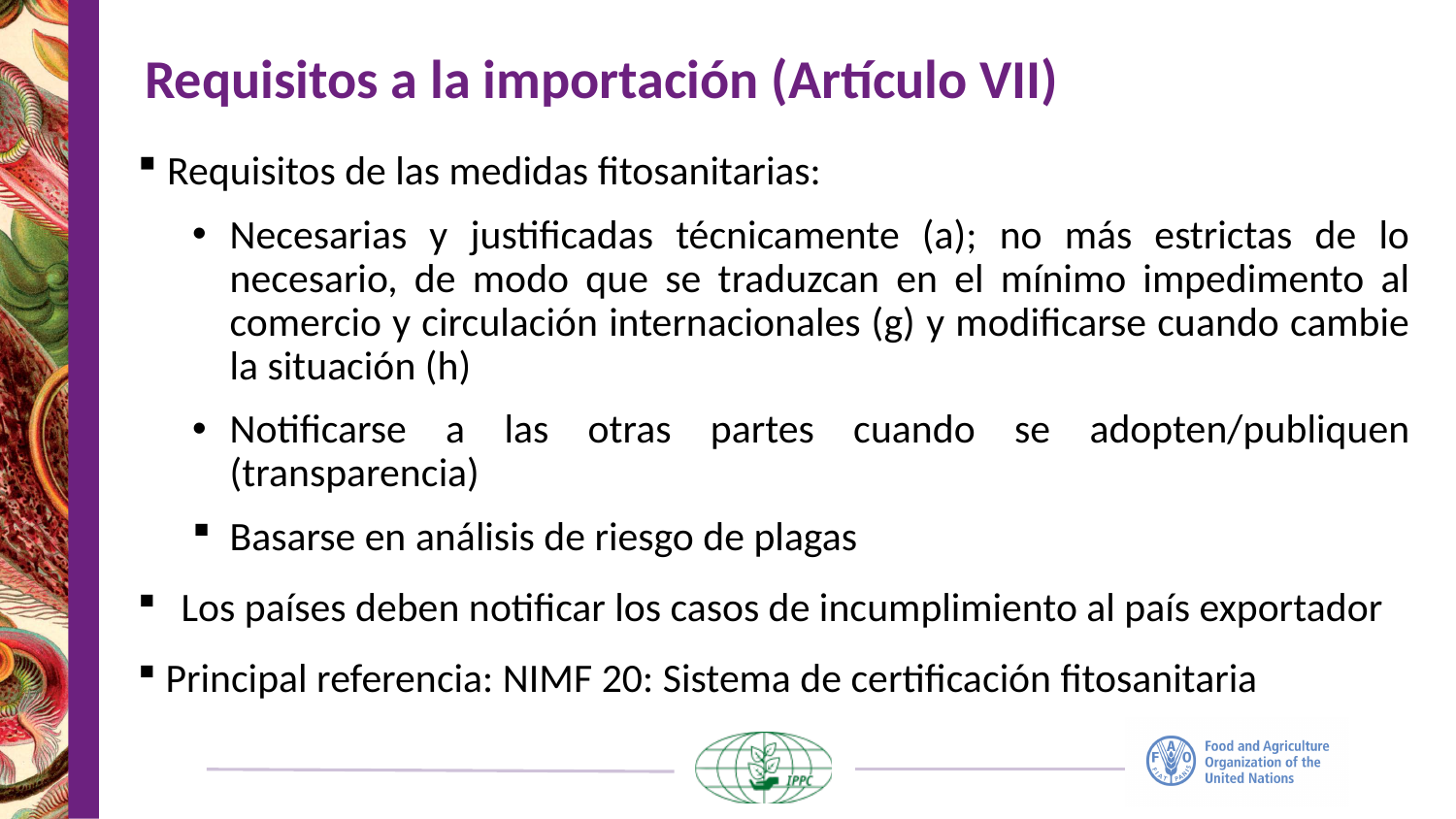

# Requisitos a la importación (Artículo VII)
 Requisitos de las medidas fitosanitarias:
Necesarias y justificadas técnicamente (a); no más estrictas de lo necesario, de modo que se traduzcan en el mínimo impedimento al comercio y circulación internacionales (g) y modificarse cuando cambie la situación (h)
Notificarse a las otras partes cuando se adopten/publiquen (transparencia)
Basarse en análisis de riesgo de plagas
Los países deben notificar los casos de incumplimiento al país exportador
 Principal referencia: NIMF 20: Sistema de certificación fitosanitaria